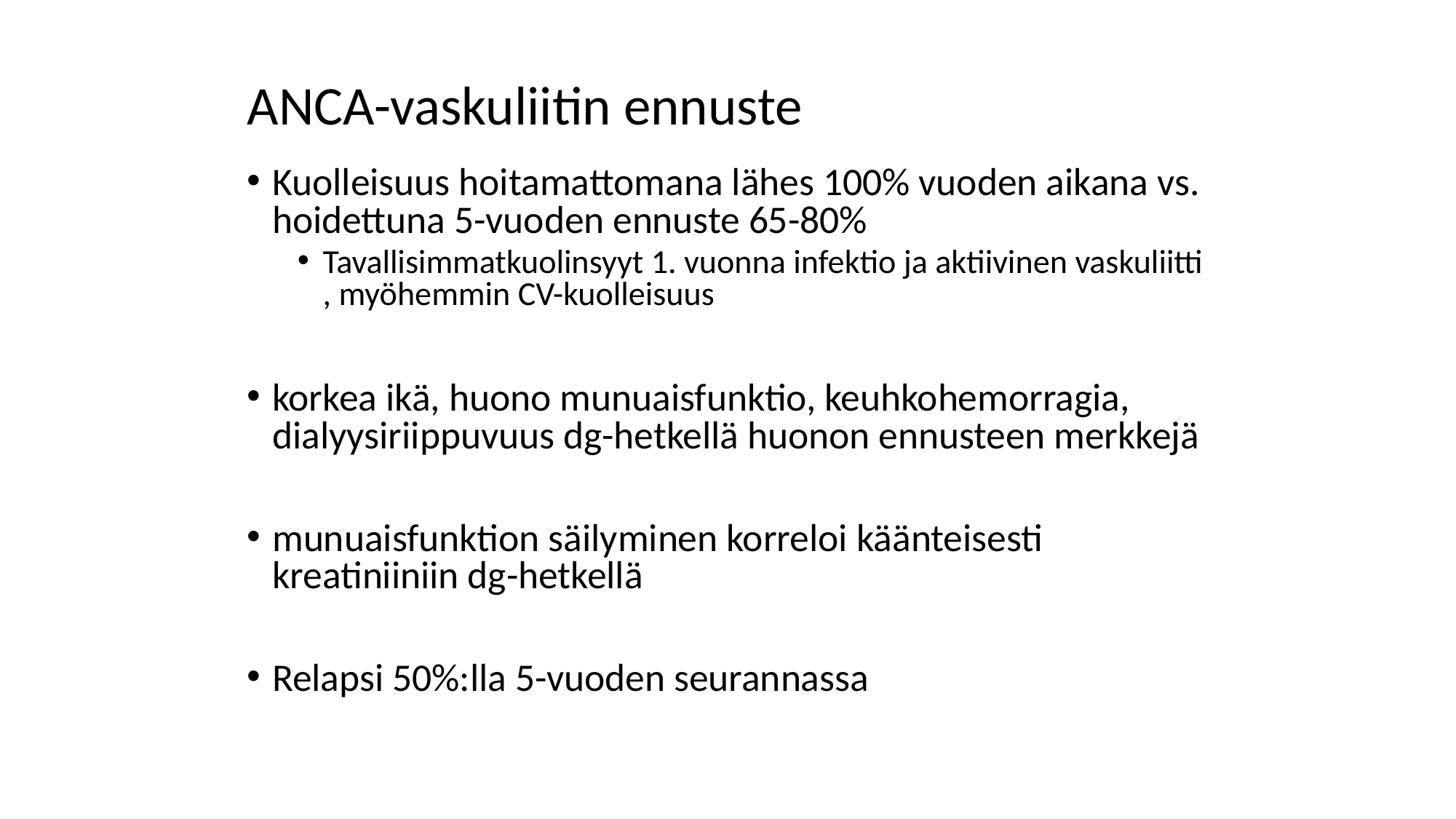

# ANCA-vaskuliitin ennuste
Kuolleisuus hoitamattomana lähes 100% vuoden aikana vs. hoidettuna 5-vuoden ennuste 65-80%
Tavallisimmatkuolinsyyt 1. vuonna infektio ja aktiivinen vaskuliitti , myöhemmin CV-kuolleisuus

korkea ikä, huono munuaisfunktio, keuhkohemorragia, dialyysiriippuvuus dg-hetkellä huonon ennusteen merkkejä

munuaisfunktion säilyminen korreloi käänteisesti kreatiniiniin dg-hetkellä

Relapsi 50%:lla 5-vuoden seurannassa